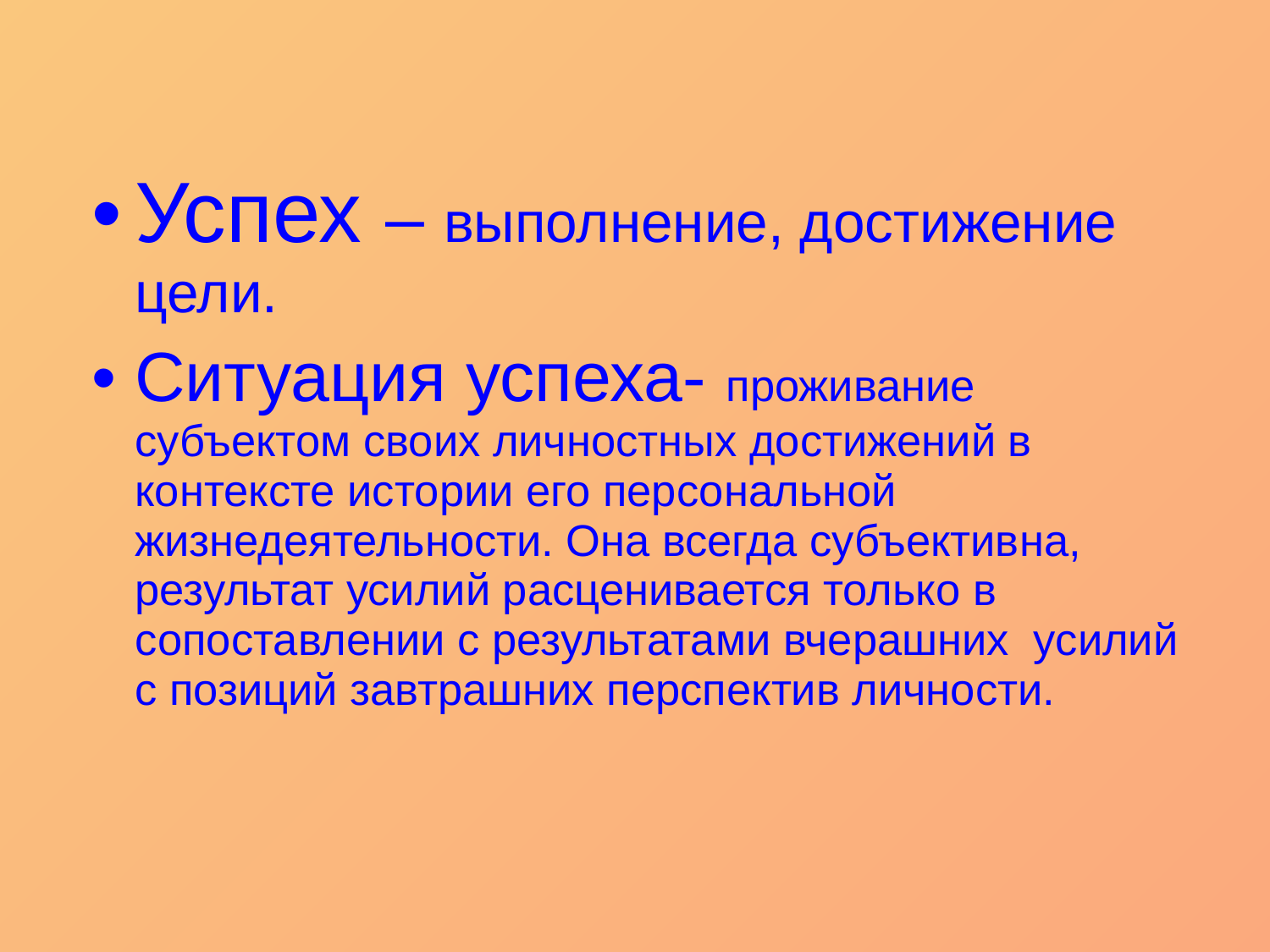

Успех – выполнение, достижение цели.
Ситуация успеха- проживание субъектом своих личностных достижений в контексте истории его персональной жизнедеятельности. Она всегда субъективна, результат усилий расценивается только в сопоставлении с результатами вчерашних  усилий с позиций завтрашних перспектив личности.